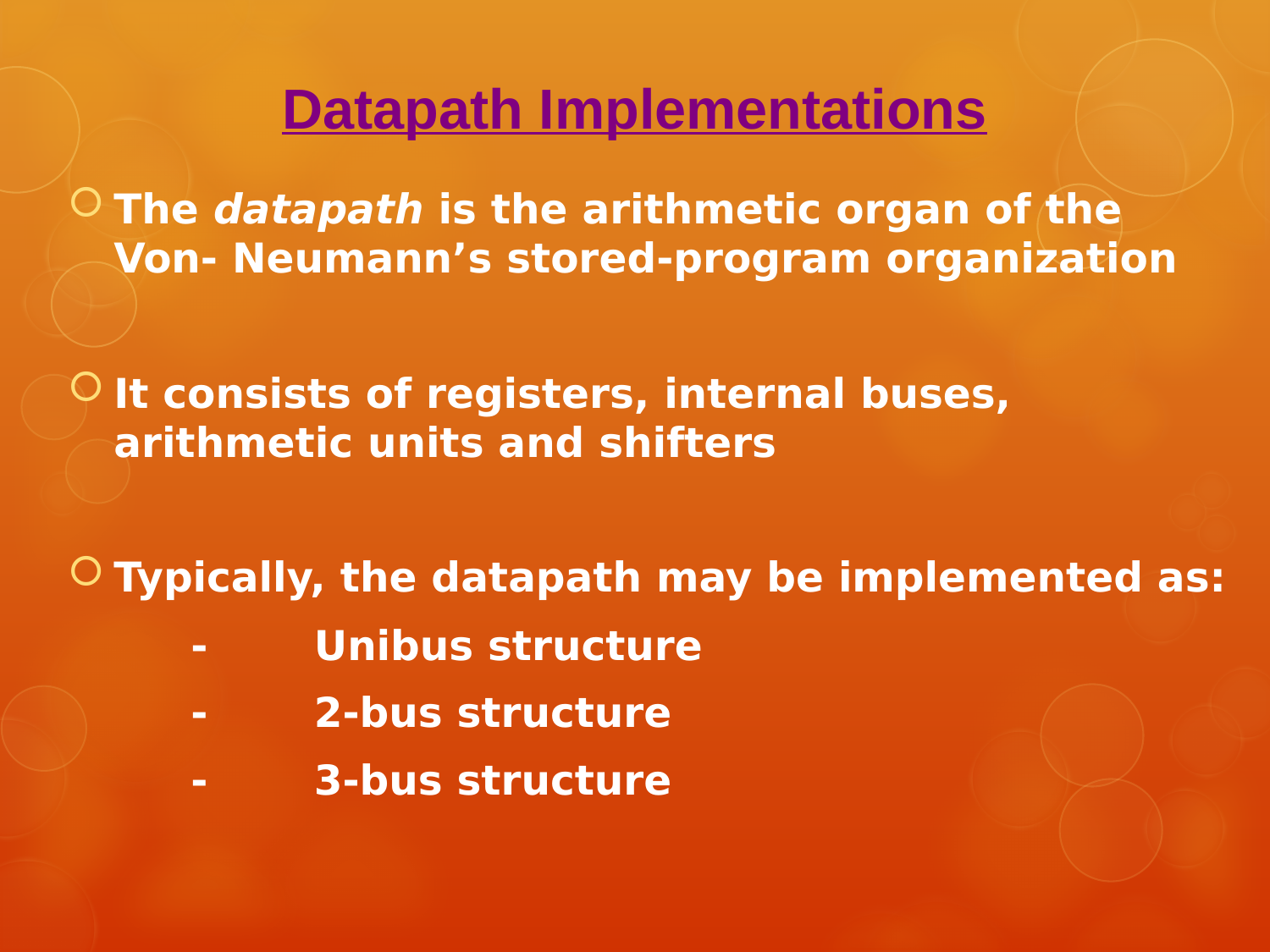

Datapath Implementations
The datapath is the arithmetic organ of the Von- Neumann’s stored-program organization

It consists of registers, internal buses, arithmetic units and shifters

Typically, the datapath may be implemented as:
	-	Unibus structure
	-	2-bus structure
	-	3-bus structure